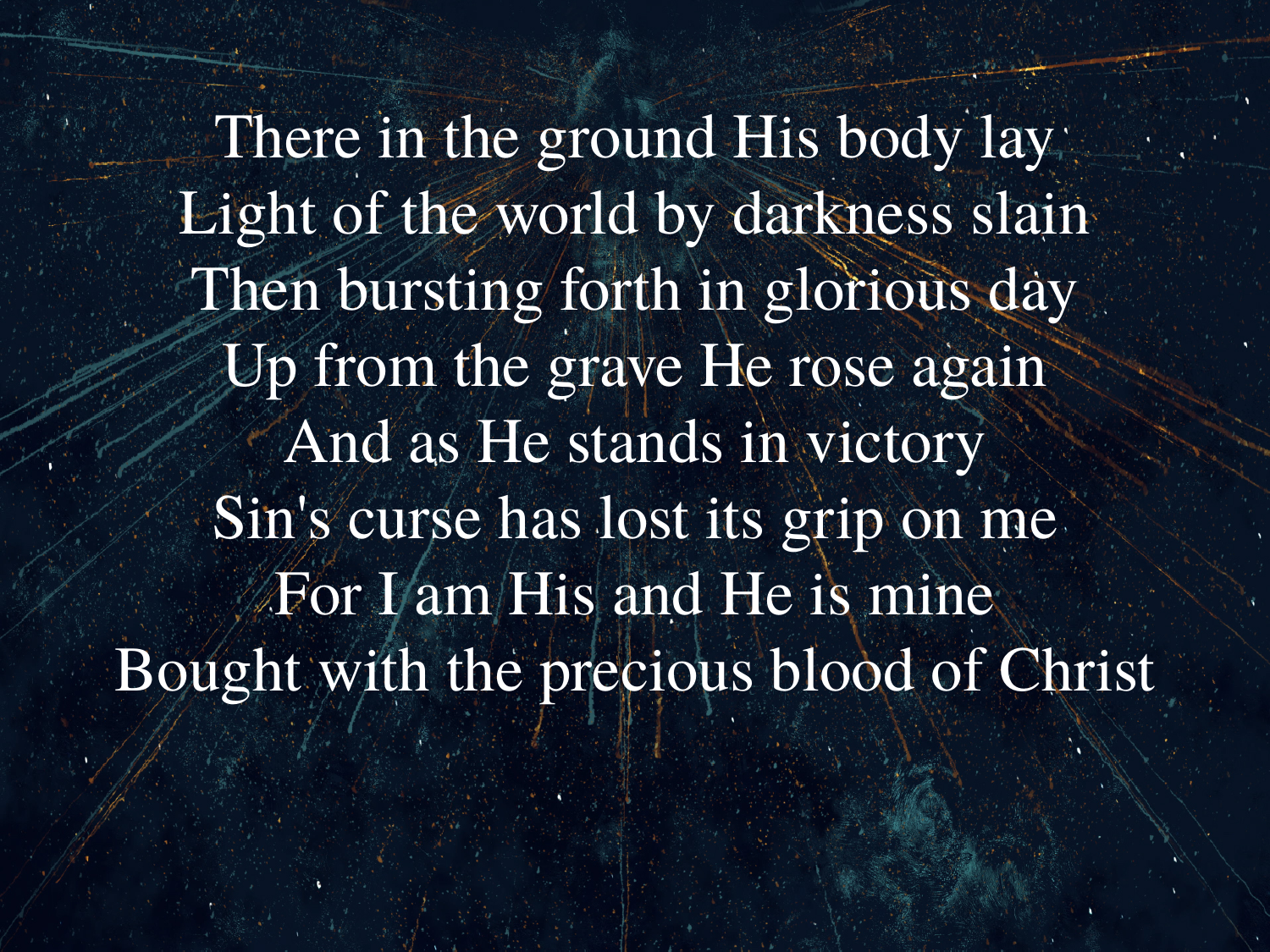

# There in the ground His body lay Light of the world by darkness slain Then bursting forth in glorious day Up from the grave He rose again And as He stands in victory Sin's curse has lost its grip on me For I am His and He is mine Bought with the precious blood of Christ